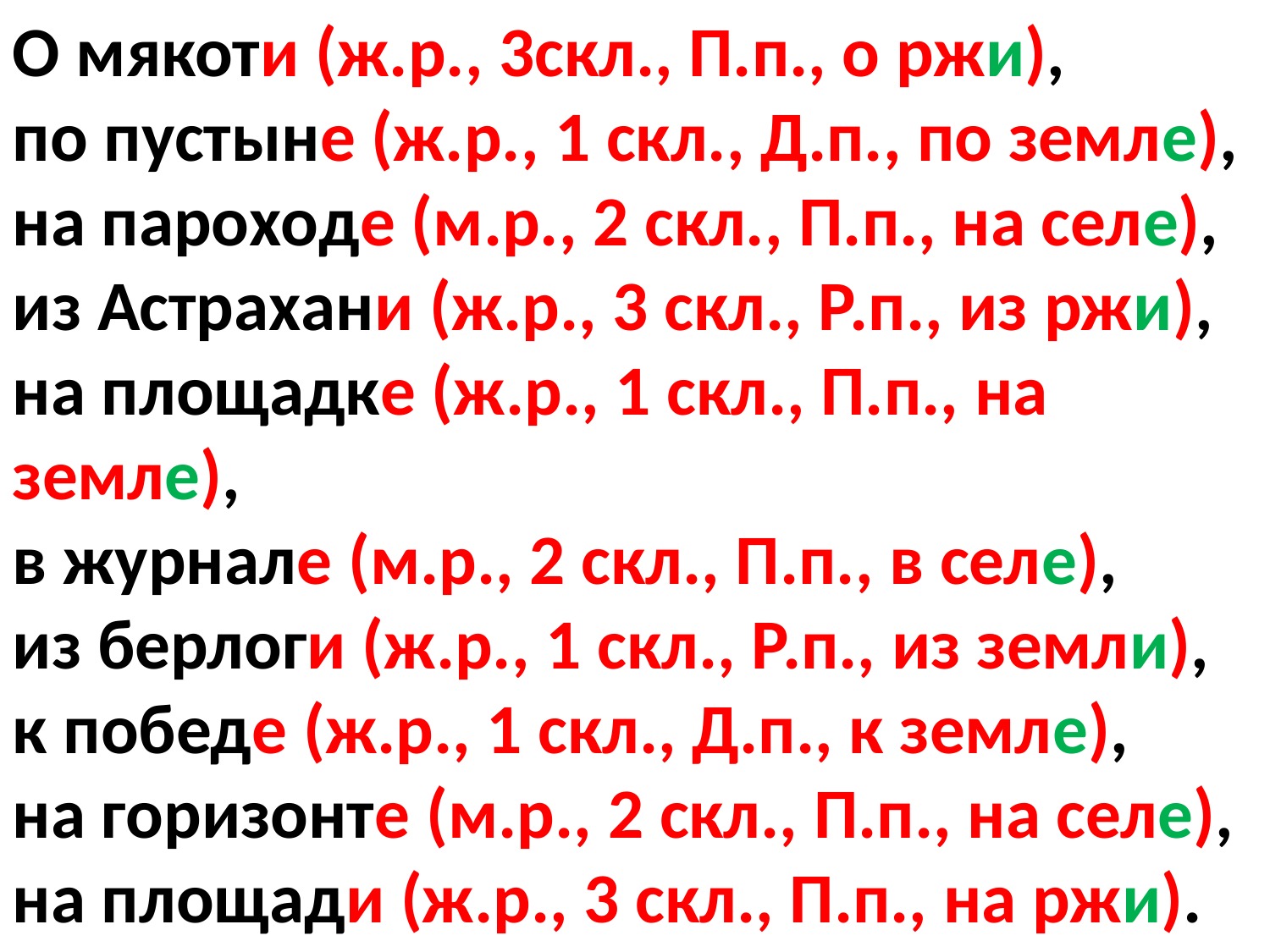

О мякоти (ж.р., 3скл., П.п., о ржи),
по пустыне (ж.р., 1 скл., Д.п., по земле),
на пароходе (м.р., 2 скл., П.п., на селе),
из Астрахани (ж.р., 3 скл., Р.п., из ржи),
на площадке (ж.р., 1 скл., П.п., на земле),
в журнале (м.р., 2 скл., П.п., в селе),
из берлоги (ж.р., 1 скл., Р.п., из земли),
к победе (ж.р., 1 скл., Д.п., к земле),
на горизонте (м.р., 2 скл., П.п., на селе),
на площади (ж.р., 3 скл., П.п., на ржи).